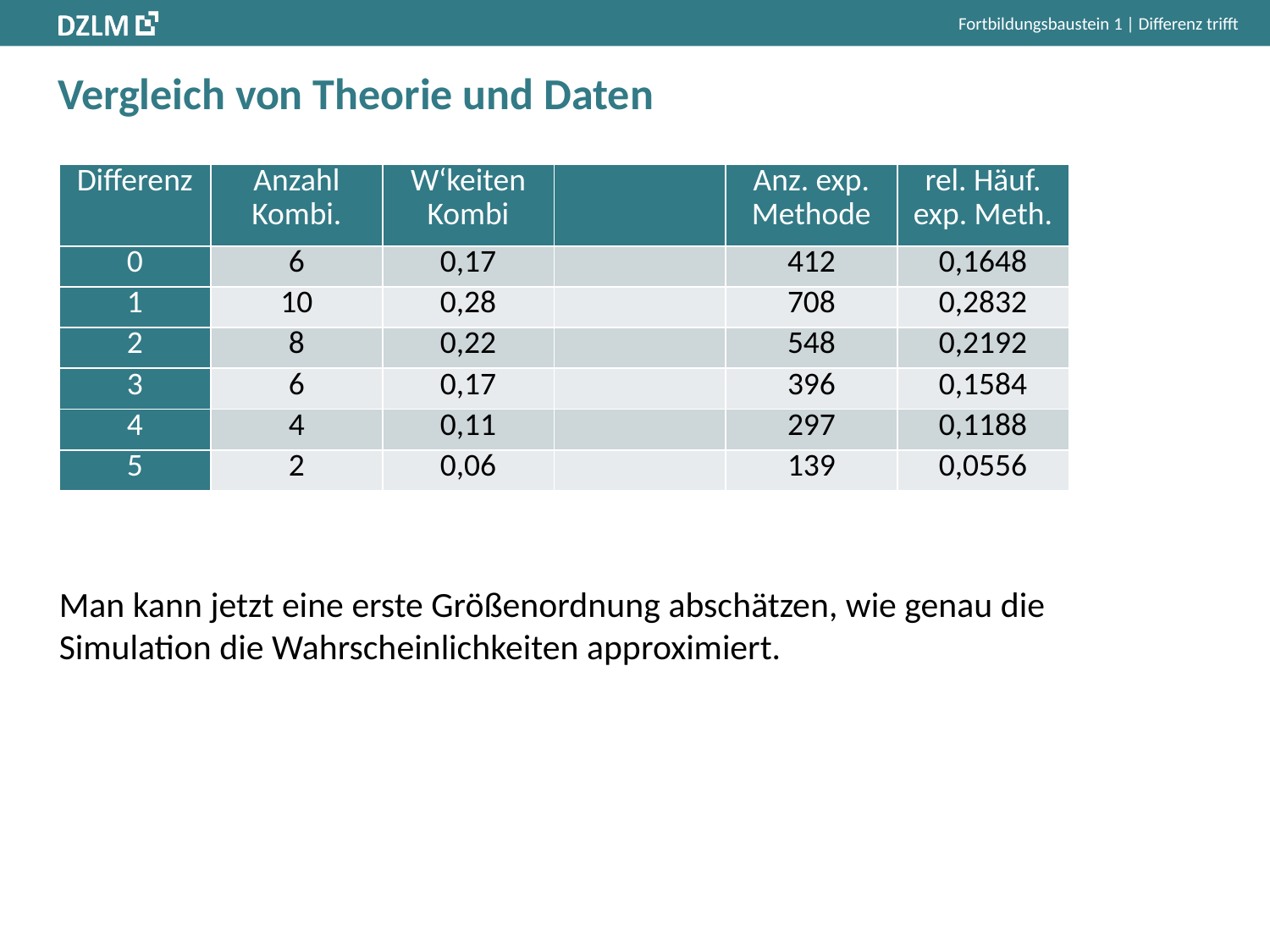

Fortbildungsbaustein 1 | Differenz trifft
# Vergleich von Theorie und Daten
| Differenz | Anzahl Kombi. | W‘keiten Kombi |  | Anz. exp. Methode | rel. Häuf. exp. Meth. |
| --- | --- | --- | --- | --- | --- |
| 0 | 6 | 0,17 |  | 412 | 0,1648 |
| 1 | 10 | 0,28 |  | 708 | 0,2832 |
| 2 | 8 | 0,22 |  | 548 | 0,2192 |
| 3 | 6 | 0,17 |  | 396 | 0,1584 |
| 4 | 4 | 0,11 |  | 297 | 0,1188 |
| 5 | 2 | 0,06 |  | 139 | 0,0556 |
Man kann jetzt eine erste Größenordnung abschätzen, wie genau die Simulation die Wahrscheinlichkeiten approximiert.